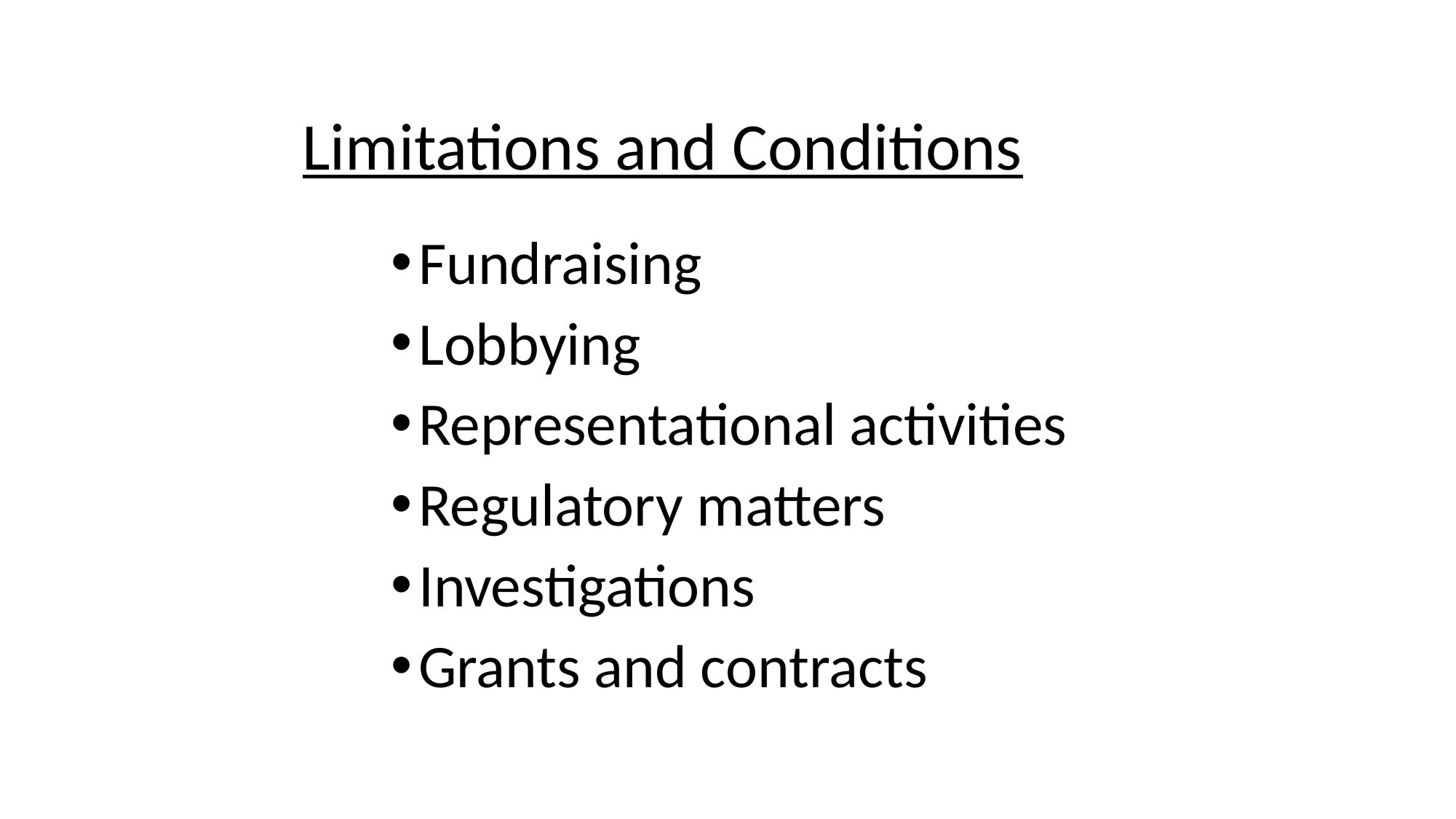

# Limitations and Conditions
Fundraising
Lobbying
Representational activities
Regulatory matters
Investigations
Grants and contracts